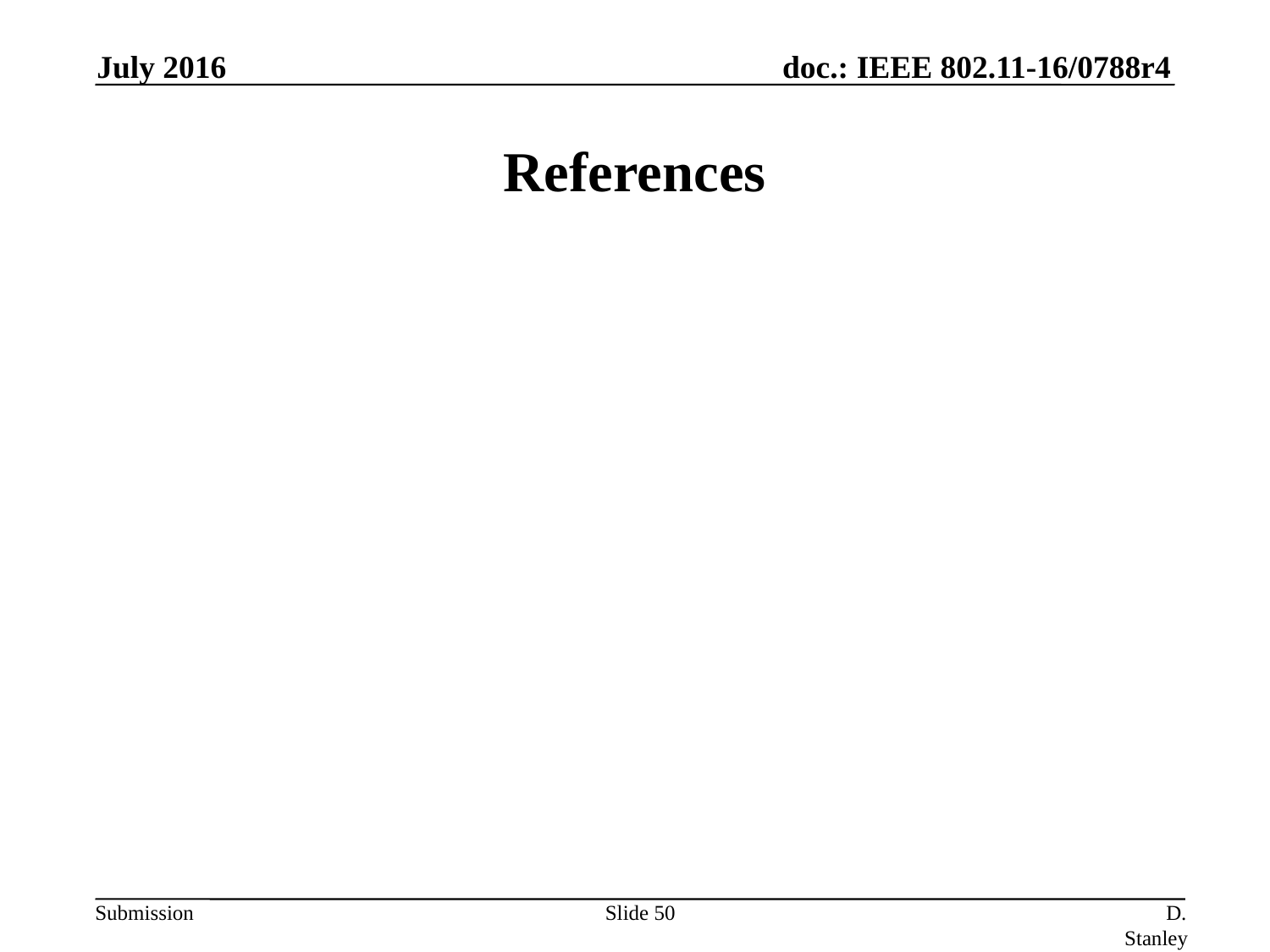

July 2016
# References

Slide 50
D. Stanley, HP Enterprise